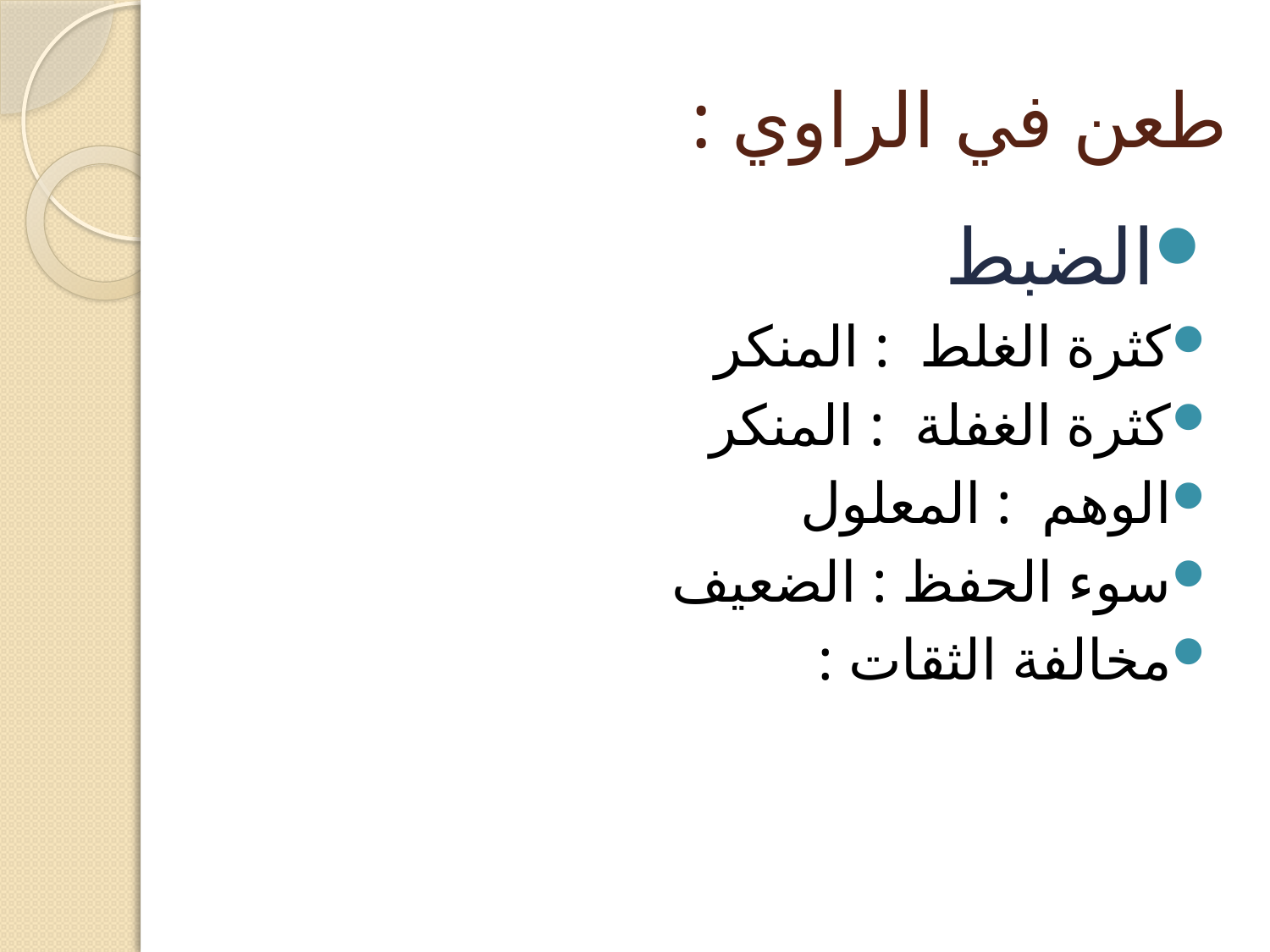

# طعن في الراوي :
الضبط
كثرة الغلط  : المنكر
كثرة الغفلة  : المنكر
الوهم  : المعلول
سوء الحفظ : الضعيف
مخالفة الثقات :